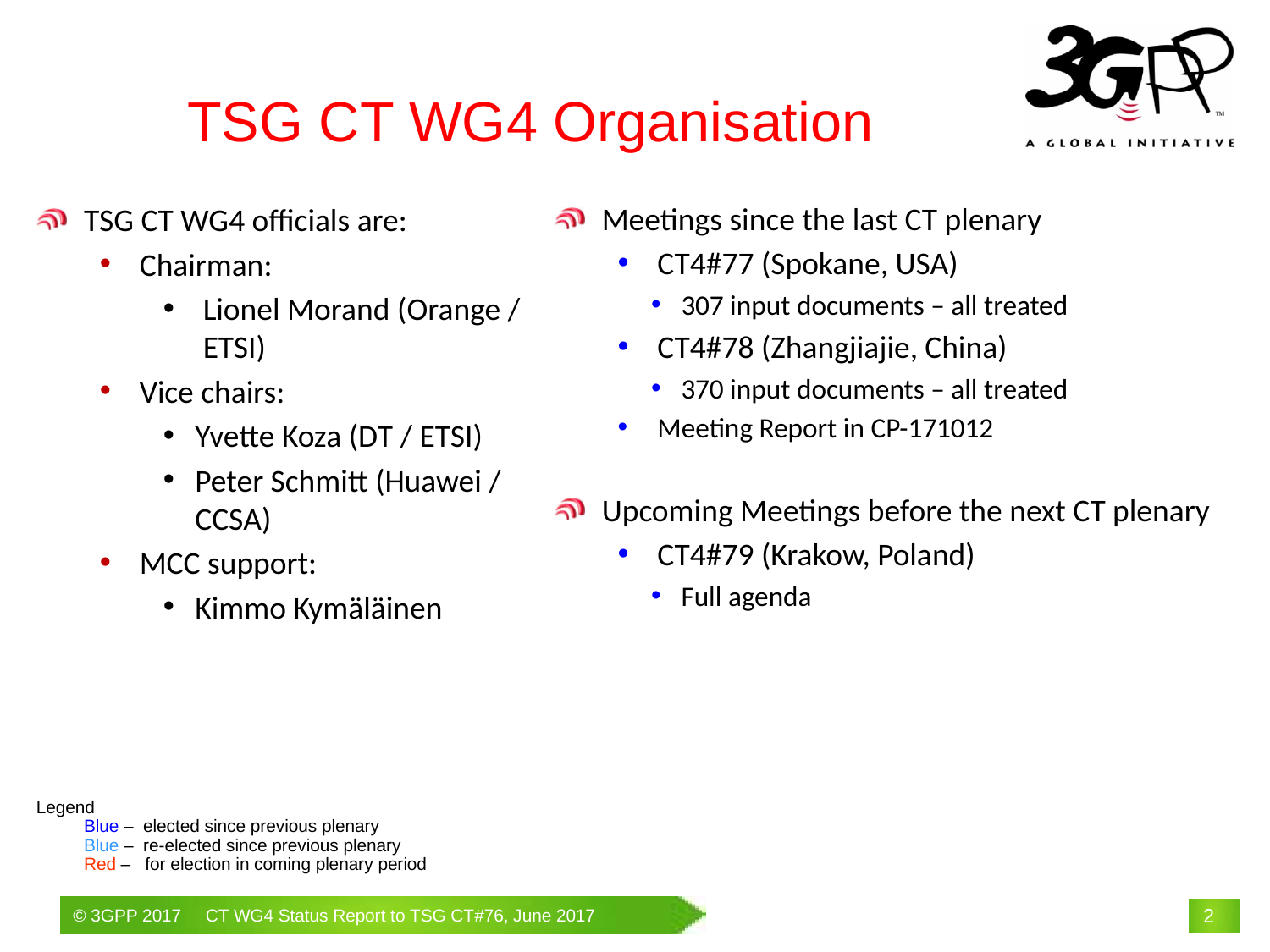

TSG CT WG4 Organisation
Meetings since the last CT plenary
CT4#77 (Spokane, USA)
307 input documents – all treated
CT4#78 (Zhangjiajie, China)
370 input documents – all treated
Meeting Report in CP-171012

Upcoming Meetings before the next CT plenary
CT4#79 (Krakow, Poland)
Full agenda
TSG CT WG4 officials are:
Chairman:
Lionel Morand (Orange / ETSI)
Vice chairs:
Yvette Koza (DT / ETSI)
Peter Schmitt (Huawei / CCSA)
MCC support:
Kimmo Kymäläinen
Legend
Blue –  elected since previous plenary
	Blue –  re-elected since previous plenary
Red –   for election in coming plenary period